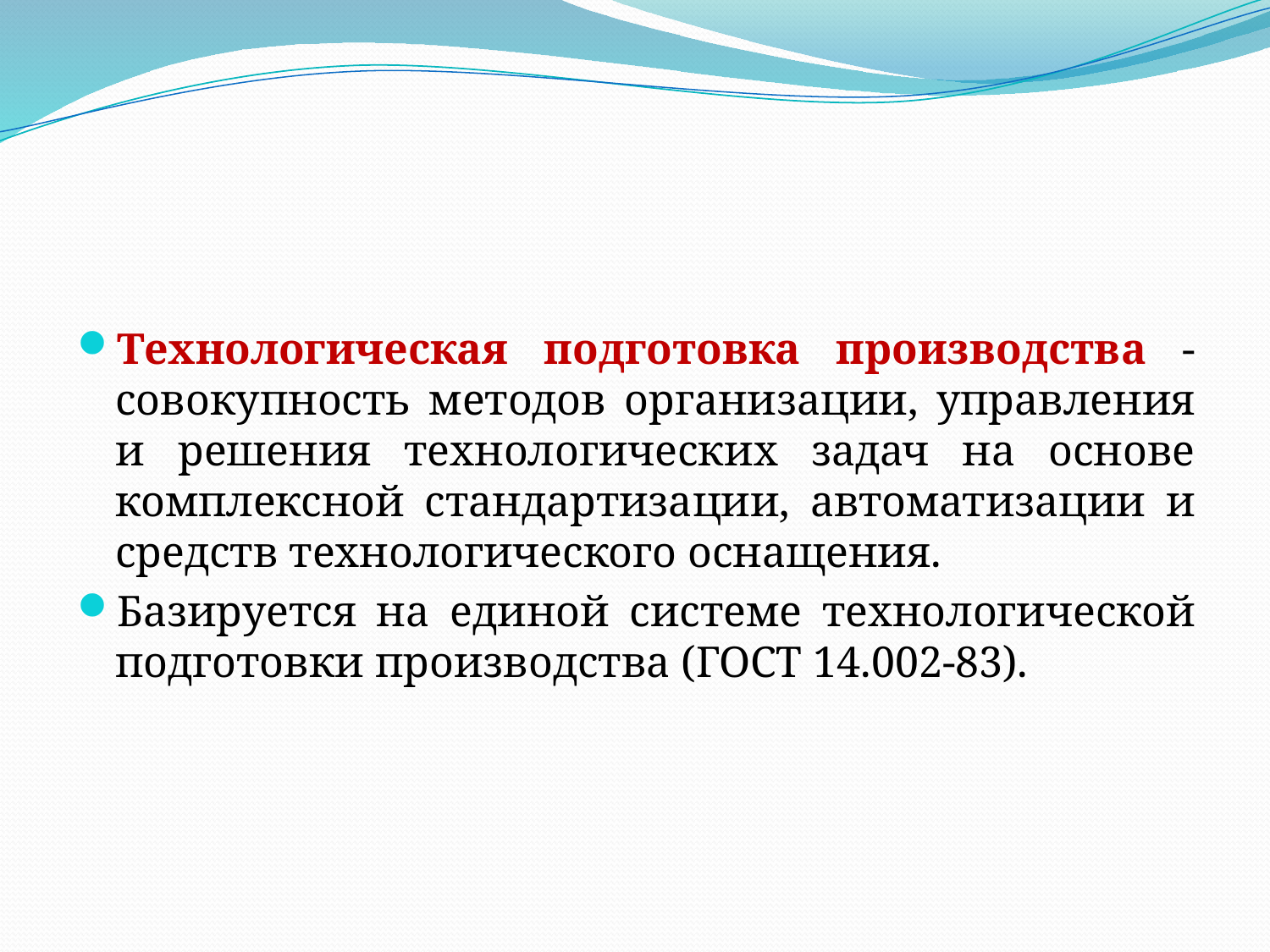

Технологическая подготовка производства - совокупность методов организации, управления и решения технологических задач на основе комплексной стандартизации, автоматизации и средств технологического оснащения.
Базируется на единой системе технологической подготовки производства (ГОСТ 14.002-83).